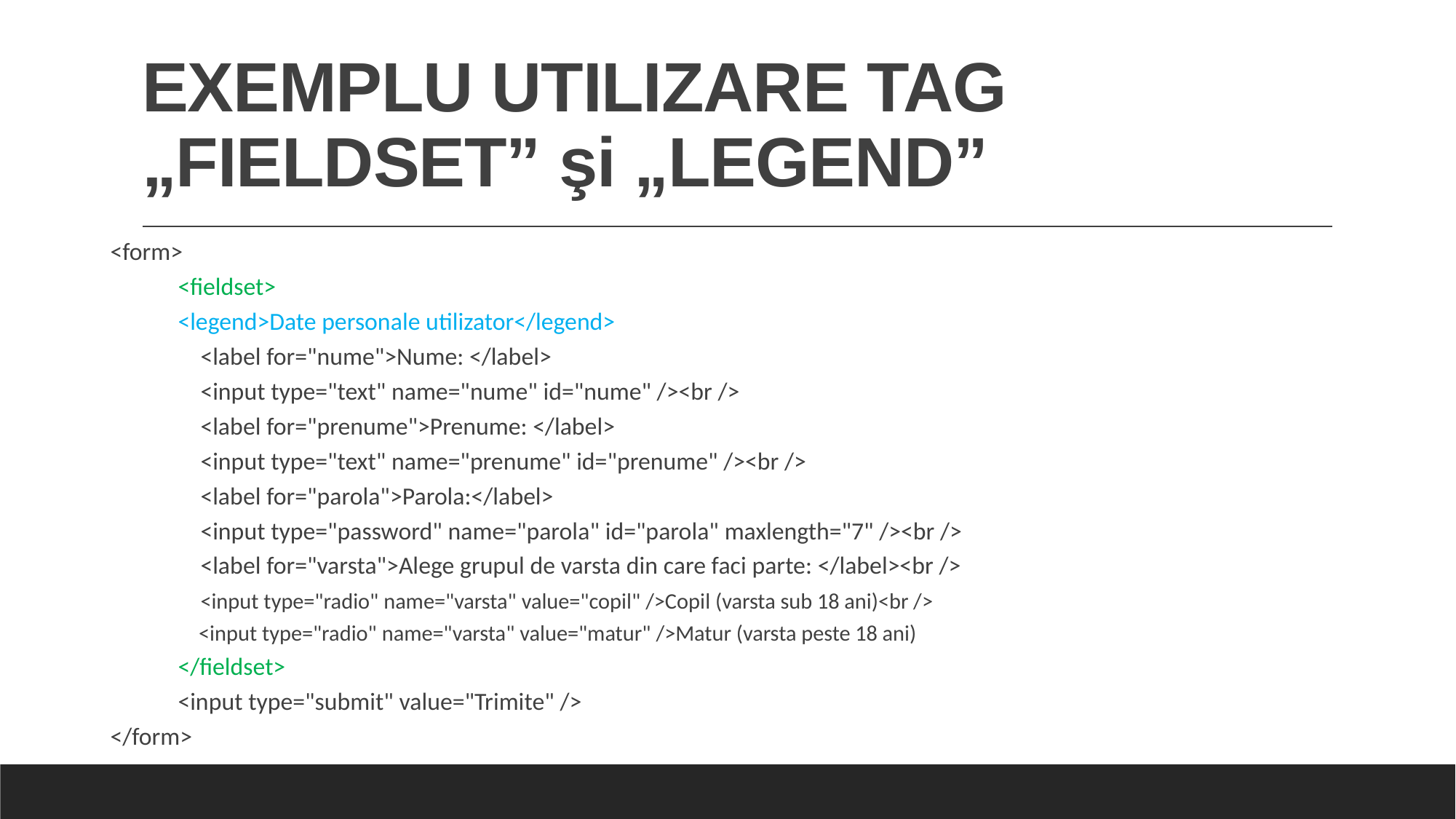

# EXEMPLU UTILIZARE TAG „FIELDSET” şi „LEGEND”
<form>
            <fieldset>
            <legend>Date personale utilizator</legend>
                <label for="nume">Nume: </label>
                <input type="text" name="nume" id="nume" /><br />
                <label for="prenume">Prenume: </label>
                <input type="text" name="prenume" id="prenume" /><br />
                <label for="parola">Parola:</label>
                <input type="password" name="parola" id="parola" maxlength="7" /><br />
                <label for="varsta">Alege grupul de varsta din care faci parte: </label><br />
                <input type="radio" name="varsta" value="copil" />Copil (varsta sub 18 ani)<br />
                  <input type="radio" name="varsta" value="matur" />Matur (varsta peste 18 ani)
            </fieldset>
            <input type="submit" value="Trimite" />
</form>